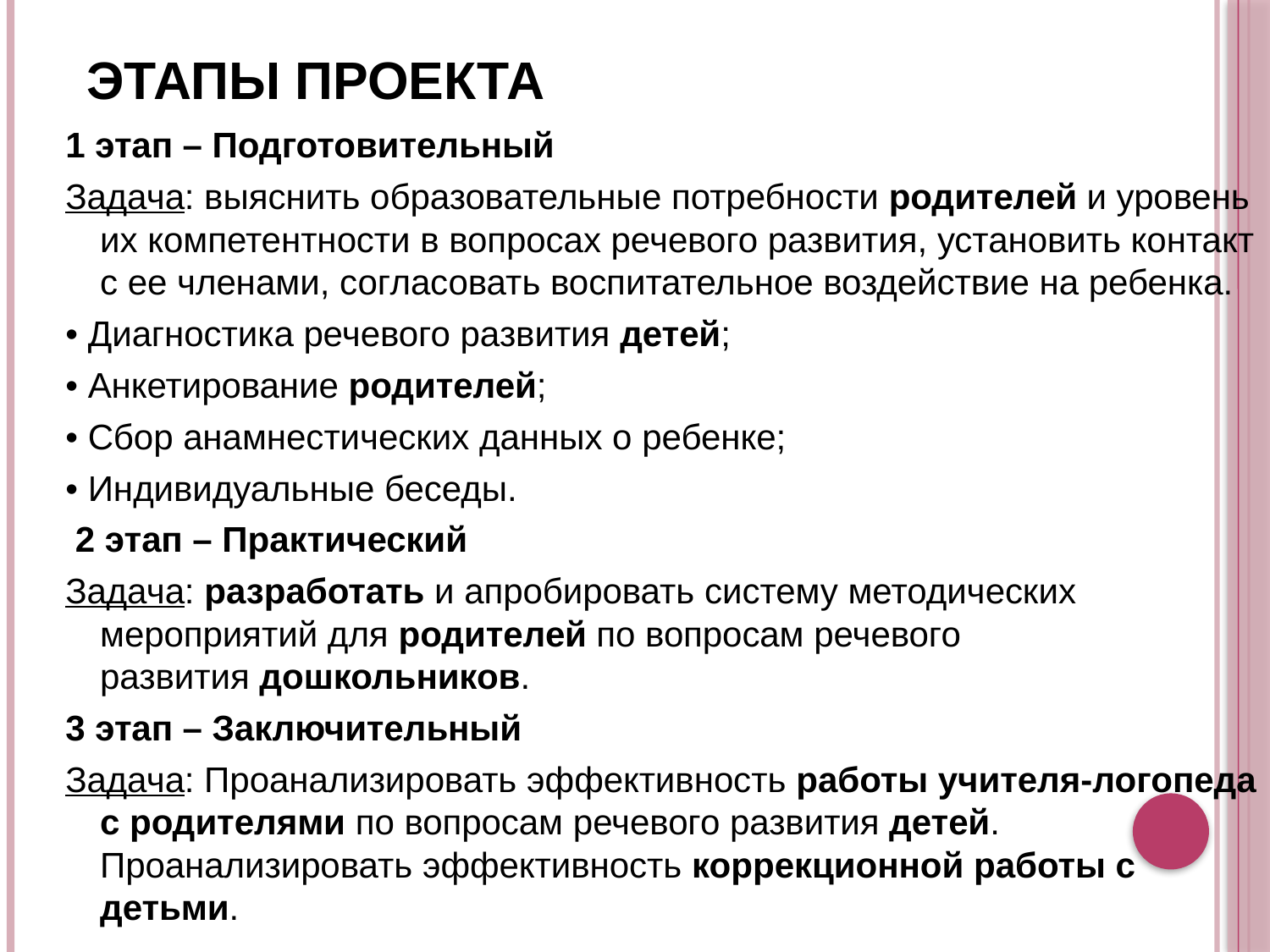

# Этапы проекта
1 этап – Подготовительный
Задача: выяснить образовательные потребности родителей и уровень их компетентности в вопросах речевого развития, установить контакт с ее членами, согласовать воспитательное воздействие на ребенка.
• Диагностика речевого развития детей;
• Анкетирование родителей;
• Сбор анамнестических данных о ребенке;
• Индивидуальные беседы.
 2 этап – Практический
Задача: разработать и апробировать систему методических мероприятий для родителей по вопросам речевого развития дошкольников.
3 этап – Заключительный
Задача: Проанализировать эффективность работы учителя-логопеда с родителями по вопросам речевого развития детей. Проанализировать эффективность коррекционной работы с детьми.